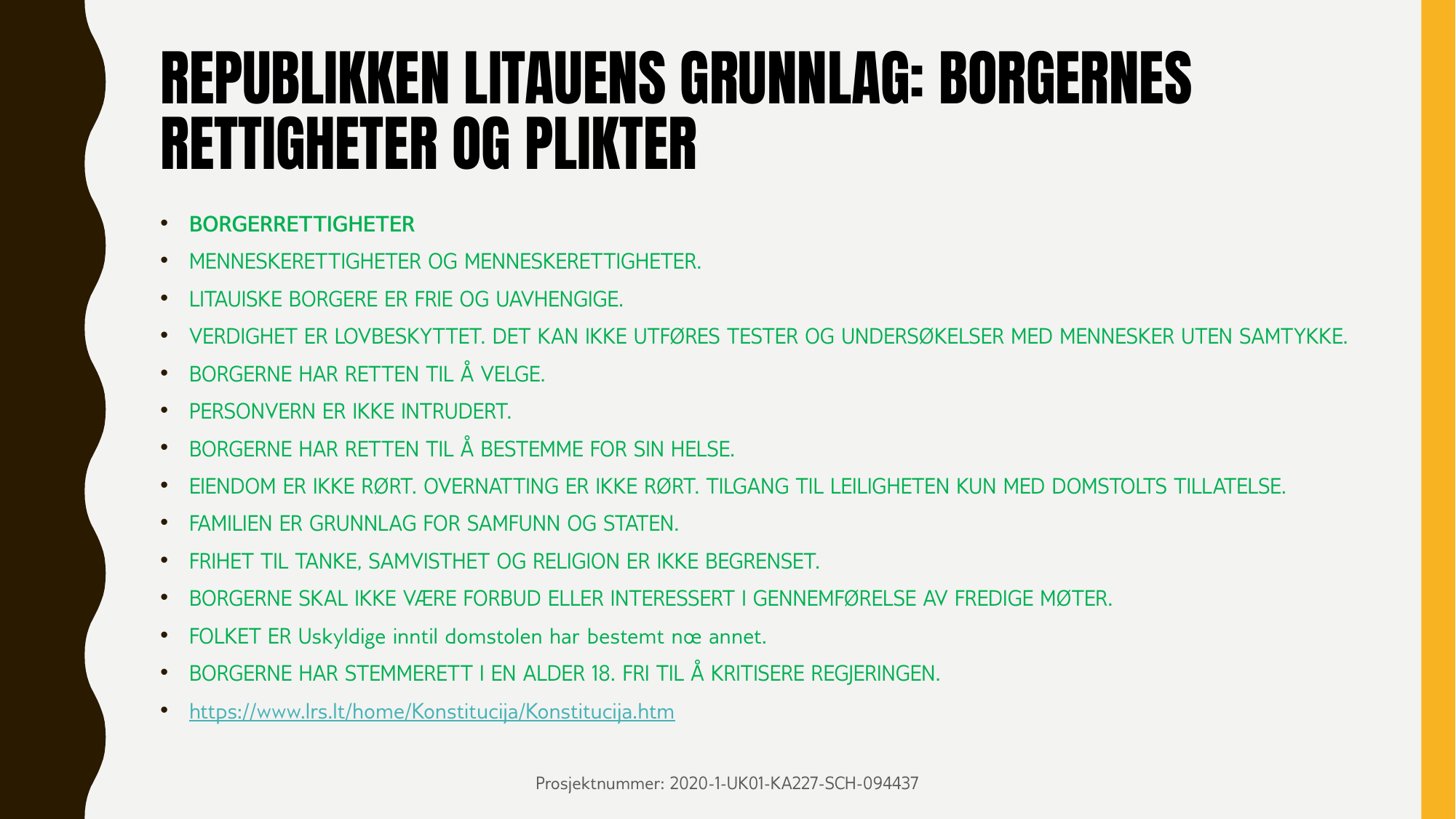

# REPUBLIKKEN LITAUENS GRUNNLAG: BORGERNES RETTIGHETER OG PLIKTER
BORGERRETTIGHETER
MENNESKERETTIGHETER OG MENNESKERETTIGHETER.
LITAUISKE BORGERE ER FRIE OG UAVHENGIGE.
VERDIGHET ER LOVBESKYTTET. DET KAN IKKE UTFØRES TESTER OG UNDERSØKELSER MED MENNESKER UTEN SAMTYKKE.
BORGERNE HAR RETTEN TIL Å VELGE.
PERSONVERN ER IKKE INTRUDERT.
BORGERNE HAR RETTEN TIL Å BESTEMME FOR SIN HELSE.
EIENDOM ER IKKE RØRT. OVERNATTING ER IKKE RØRT. TILGANG TIL LEILIGHETEN KUN MED DOMSTOLTS TILLATELSE.
FAMILIEN ER GRUNNLAG FOR SAMFUNN OG STATEN.
FRIHET TIL TANKE, SAMVISTHET OG RELIGION ER IKKE BEGRENSET.
BORGERNE SKAL IKKE VÆRE FORBUD ELLER INTERESSERT I GENNEMFØRELSE AV FREDIGE MØTER.
FOLKET ER Uskyldige inntil domstolen har bestemt noe annet.
BORGERNE HAR STEMMERETT I EN ALDER 18. FRI TIL Å KRITISERE REGJERINGEN.
https://www.lrs.lt/home/Konstitucija/Konstitucija.htm

Prosjektnummer: 2020-1-UK01-KA227-SCH-094437